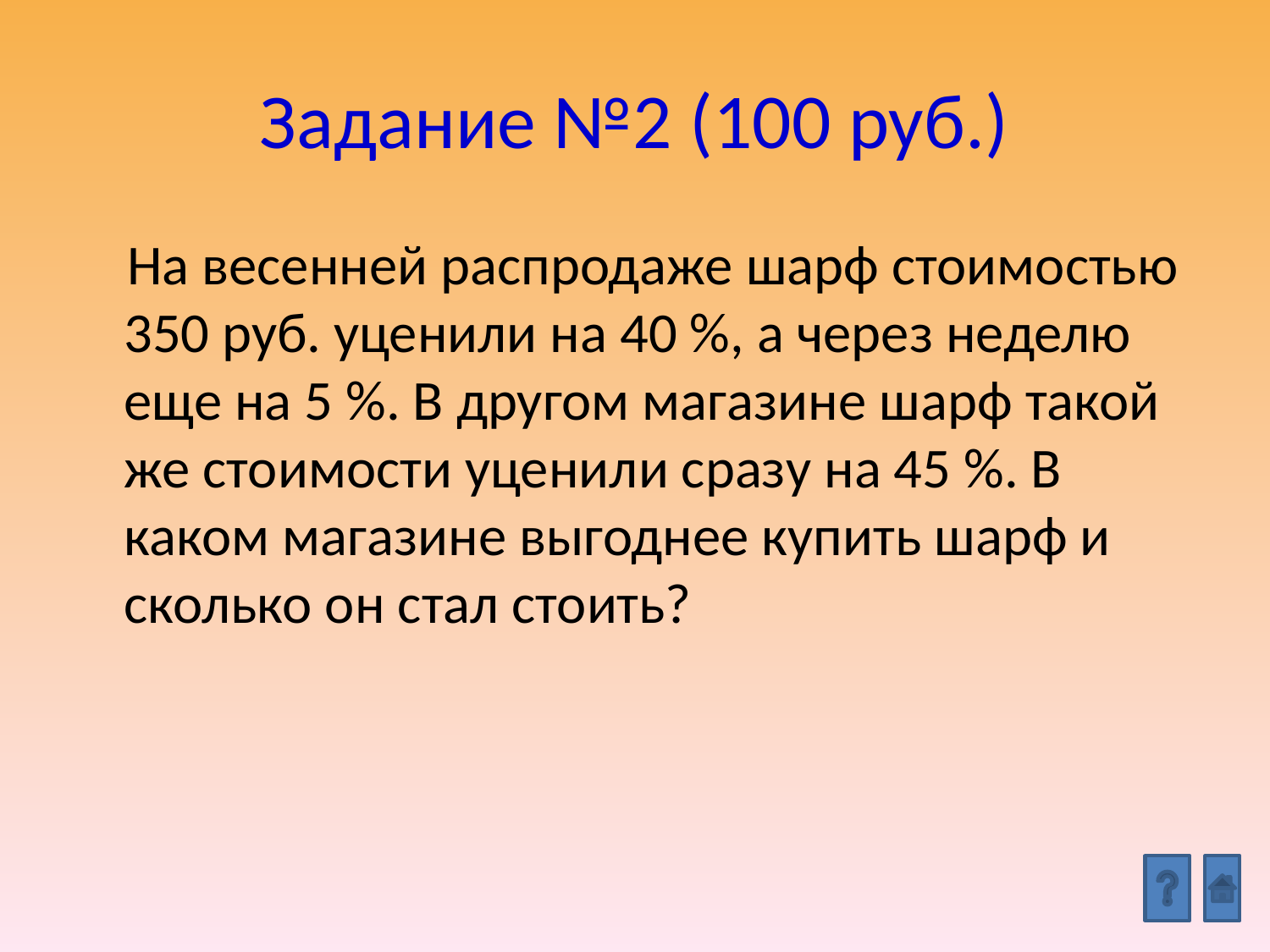

# Задание №2 (100 руб.)
    На весенней распродаже шарф стоимостью 350 руб. уценили на 40 %, а через неделю еще на 5 %. В другом магазине шарф такой же стоимости уценили сразу на 45 %. В каком магазине выгоднее купить шарф и сколько он стал стоить?